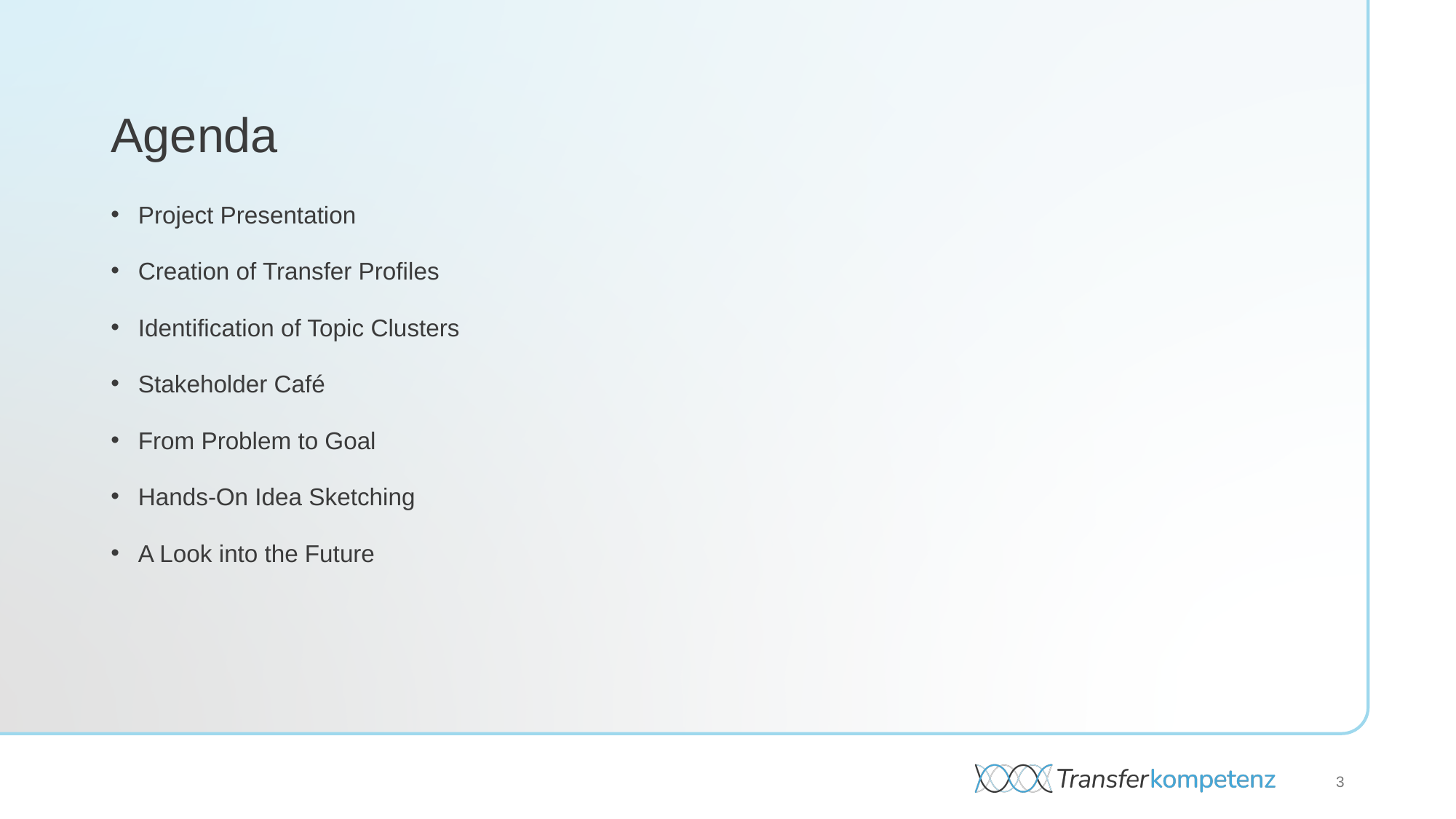

# Agenda
Project Presentation
Creation of Transfer Profiles
Identification of Topic Clusters
Stakeholder Café
From Problem to Goal
Hands-On Idea Sketching
A Look into the Future
3